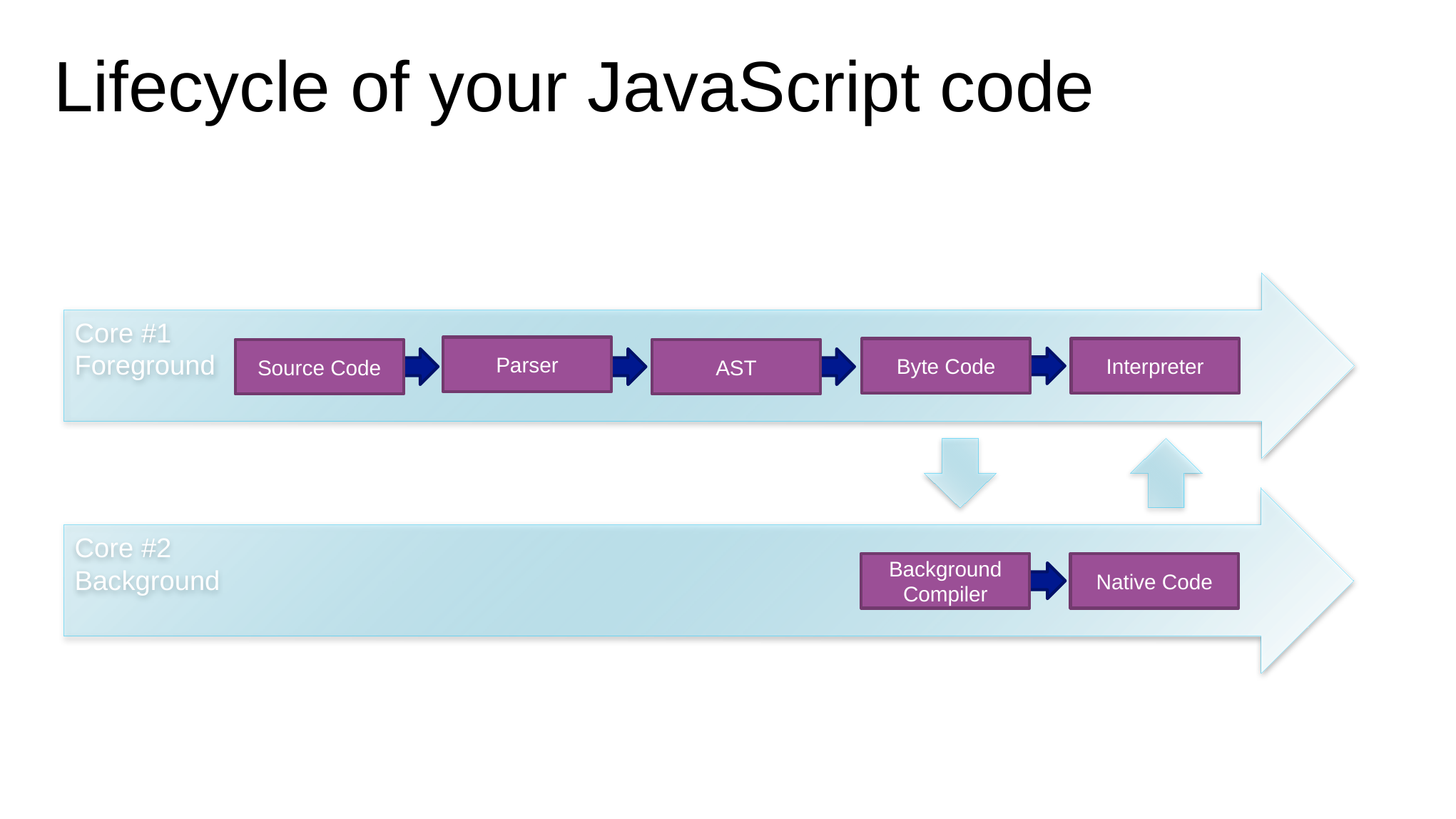

# Lifecycle of your JavaScript code
Core #1
Foreground
Parser
Interpreter
Byte Code
Source Code
AST

Core #2
Background
Native Code
Background Compiler